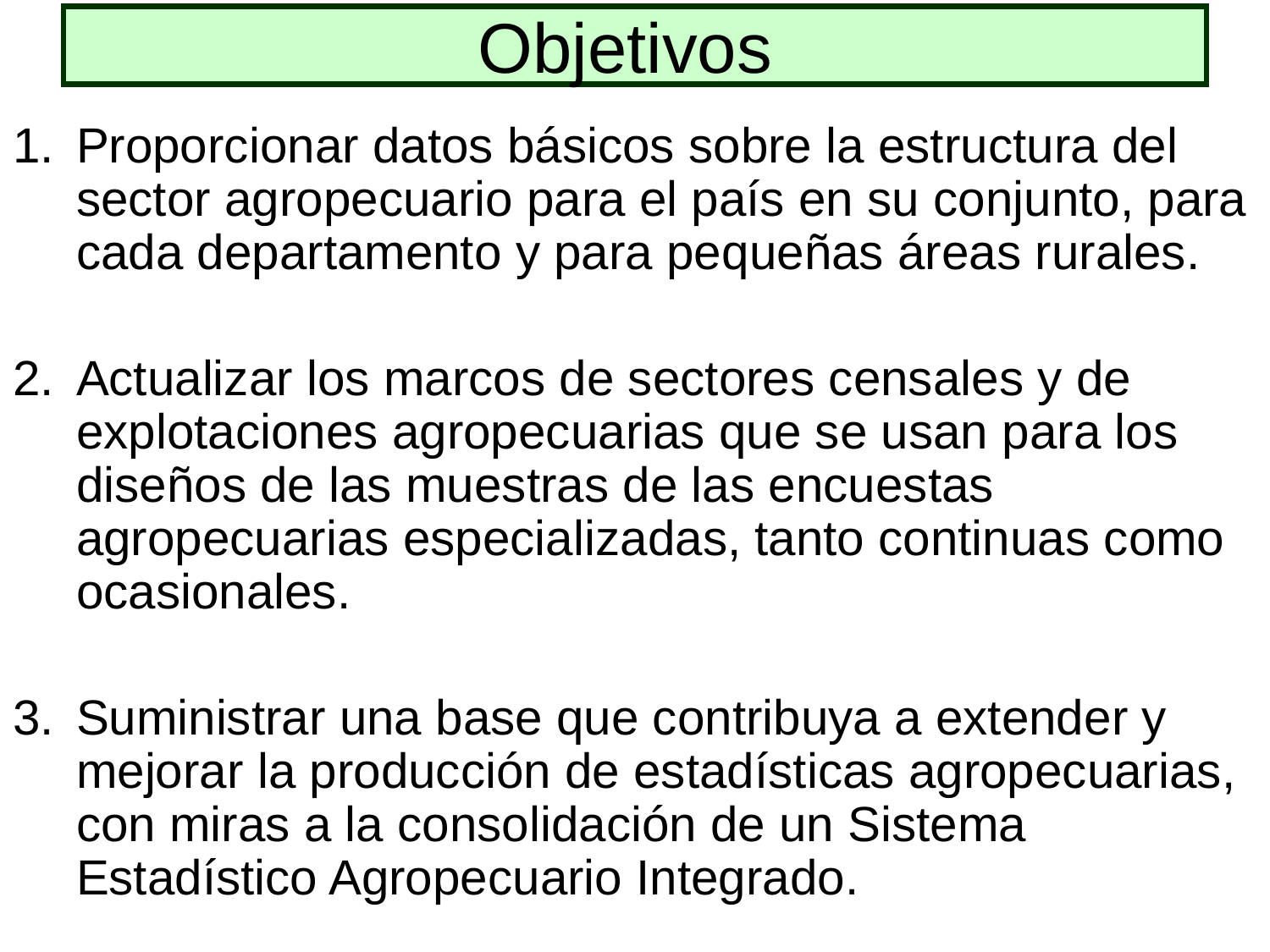

# Objetivos
Proporcionar datos básicos sobre la estructura del sector agropecuario para el país en su conjunto, para cada departamento y para pequeñas áreas rurales.

Actualizar los marcos de sectores censales y de explotaciones agropecuarias que se usan para los diseños de las muestras de las encuestas agropecuarias especializadas, tanto continuas como ocasionales.

Suministrar una base que contribuya a extender y mejorar la producción de estadísticas agropecuarias, con miras a la consolidación de un Sistema Estadístico Agropecuario Integrado.